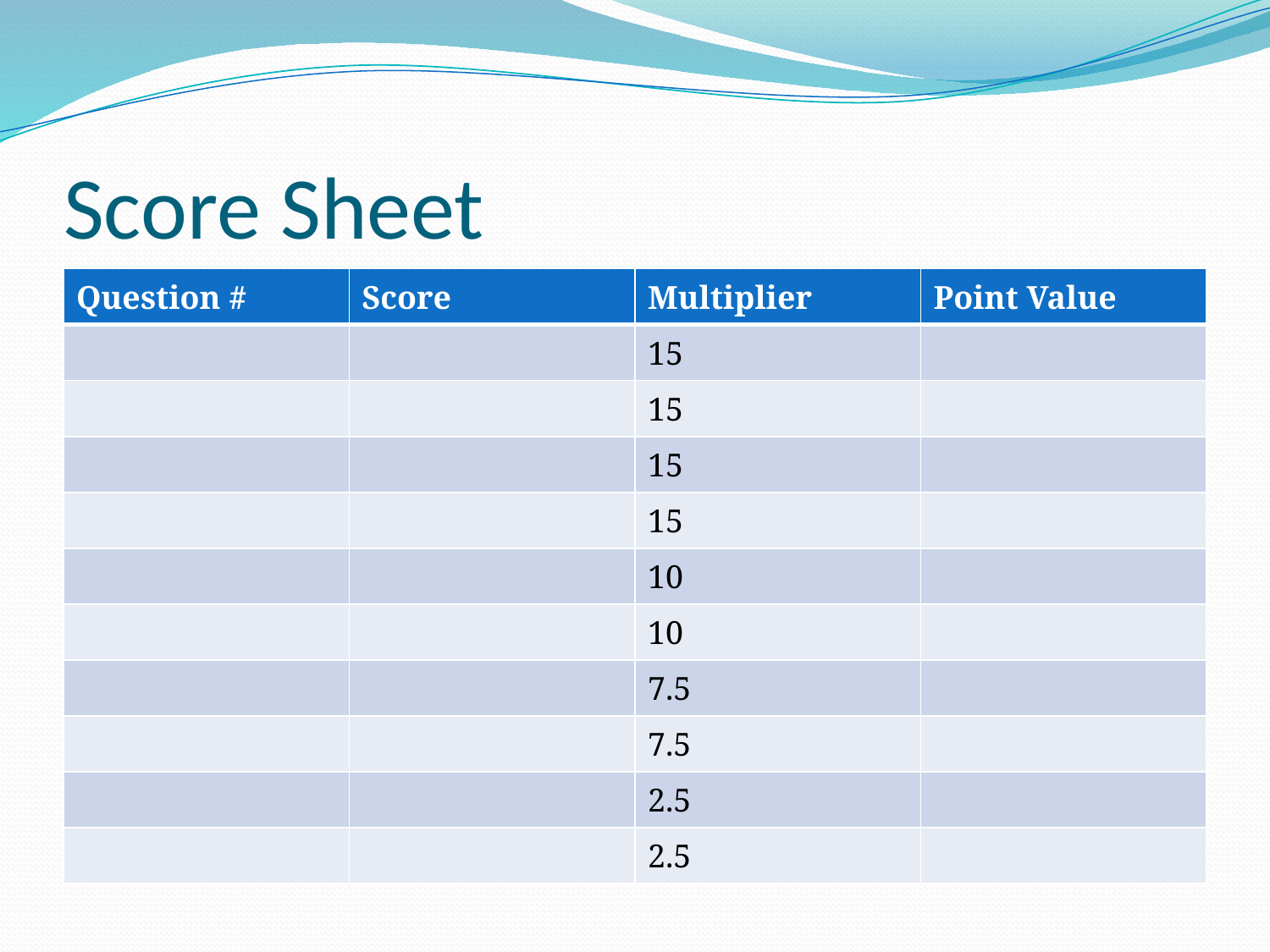

# Score Sheet
| Question # | Score | Multiplier | Point Value |
| --- | --- | --- | --- |
|  |  | 15 |  |
|  |  | 15 |  |
|  |  | 15 |  |
|  |  | 15 |  |
|  |  | 10 |  |
|  |  | 10 |  |
|  |  | 7.5 |  |
|  |  | 7.5 |  |
|  |  | 2.5 |  |
|  |  | 2.5 |  |